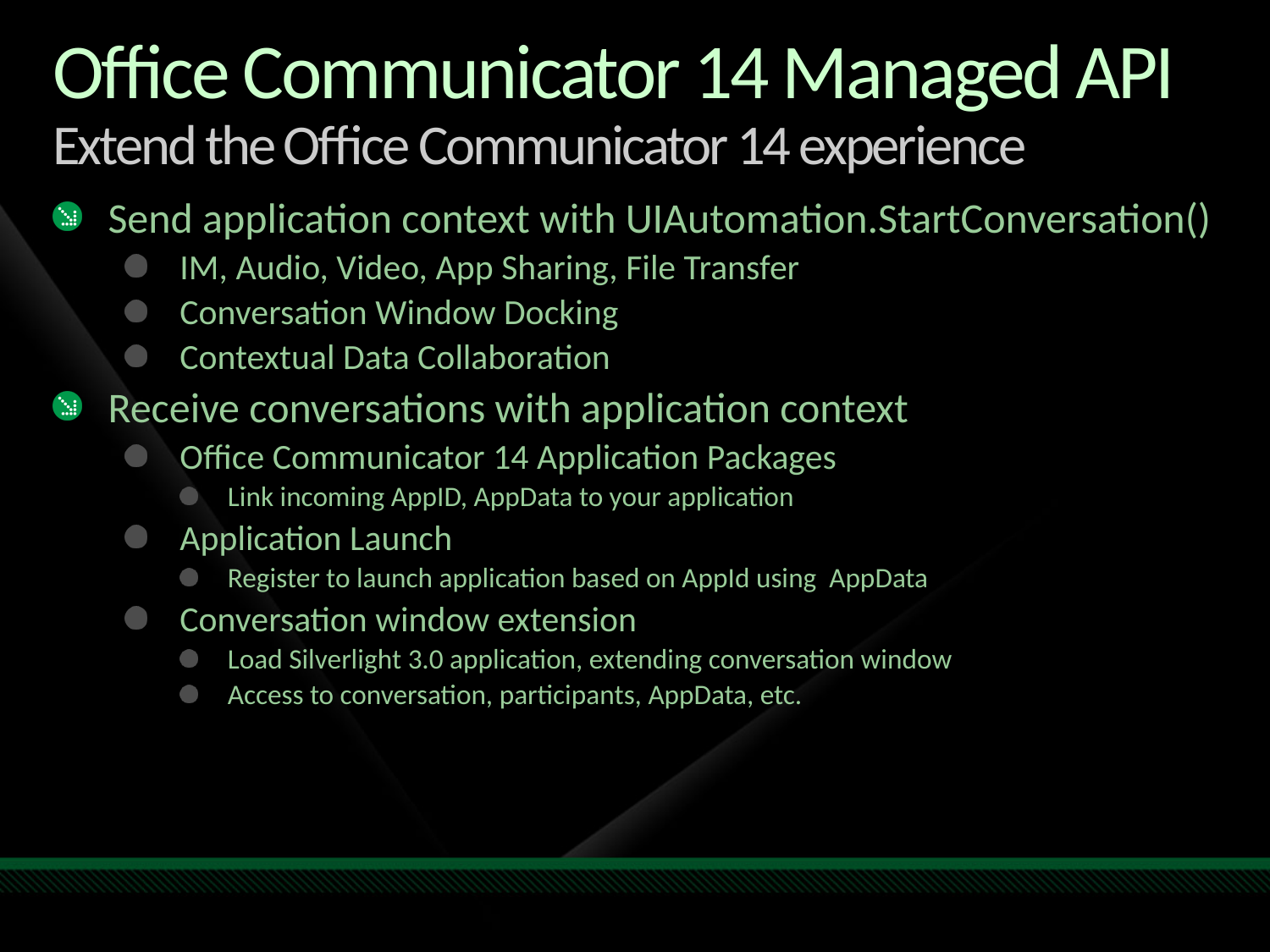

# Office Communicator 14 Managed API Extend the Office Communicator 14 experience
Send application context with UIAutomation.StartConversation()
IM, Audio, Video, App Sharing, File Transfer
Conversation Window Docking
Contextual Data Collaboration
Receive conversations with application context
Office Communicator 14 Application Packages
Link incoming AppID, AppData to your application
Application Launch
Register to launch application based on AppId using  AppData
Conversation window extension
Load Silverlight 3.0 application, extending conversation window
Access to conversation, participants, AppData, etc.